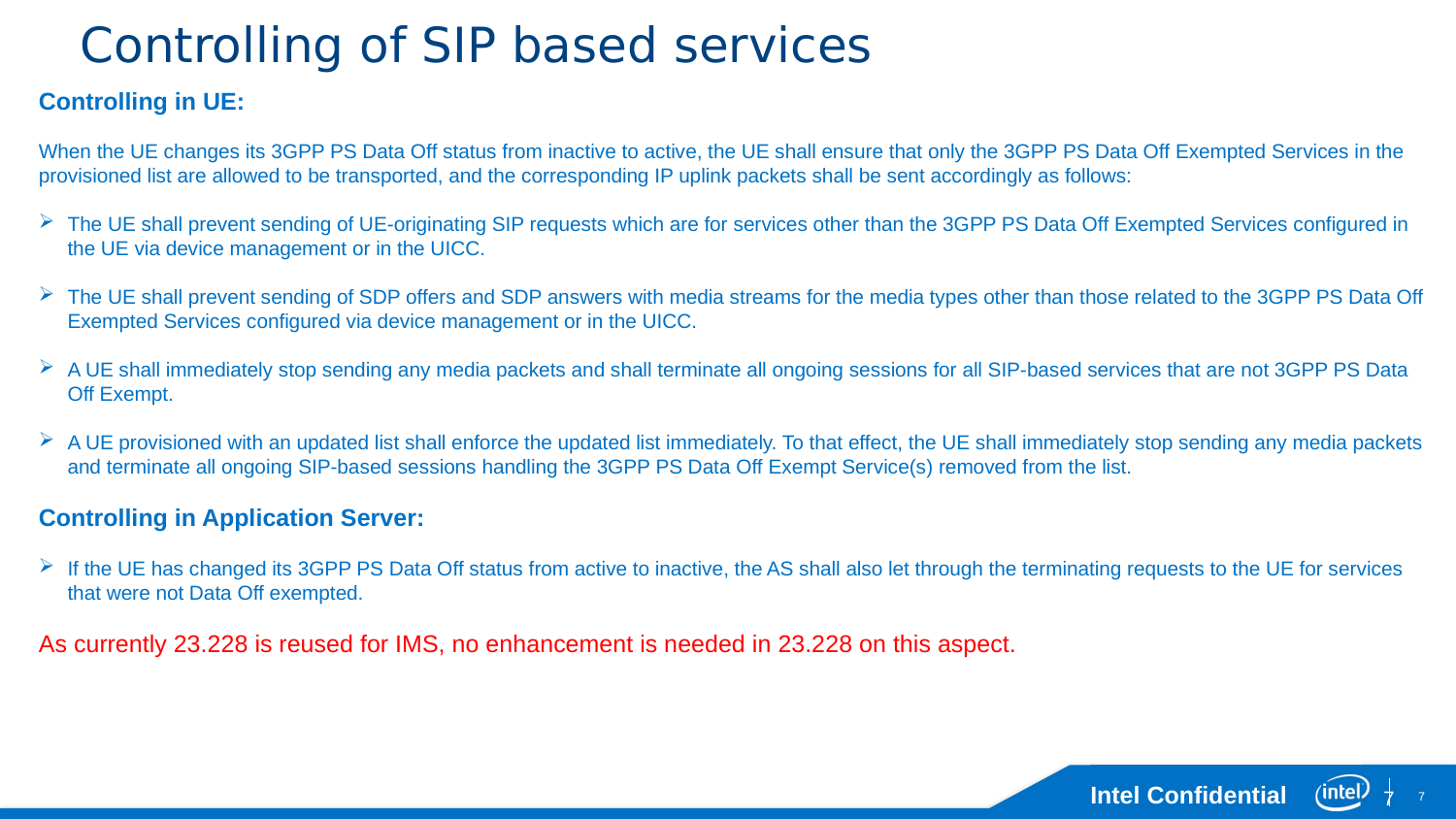

# Controlling of SIP based services
Controlling in UE:
When the UE changes its 3GPP PS Data Off status from inactive to active, the UE shall ensure that only the 3GPP PS Data Off Exempted Services in the provisioned list are allowed to be transported, and the corresponding IP uplink packets shall be sent accordingly as follows:
The UE shall prevent sending of UE-originating SIP requests which are for services other than the 3GPP PS Data Off Exempted Services configured in the UE via device management or in the UICC.
The UE shall prevent sending of SDP offers and SDP answers with media streams for the media types other than those related to the 3GPP PS Data Off Exempted Services configured via device management or in the UICC.
A UE shall immediately stop sending any media packets and shall terminate all ongoing sessions for all SIP-based services that are not 3GPP PS Data Off Exempt.
A UE provisioned with an updated list shall enforce the updated list immediately. To that effect, the UE shall immediately stop sending any media packets and terminate all ongoing SIP-based sessions handling the 3GPP PS Data Off Exempt Service(s) removed from the list.
Controlling in Application Server:
If the UE has changed its 3GPP PS Data Off status from active to inactive, the AS shall also let through the terminating requests to the UE for services that were not Data Off exempted.
As currently 23.228 is reused for IMS, no enhancement is needed in 23.228 on this aspect.

7